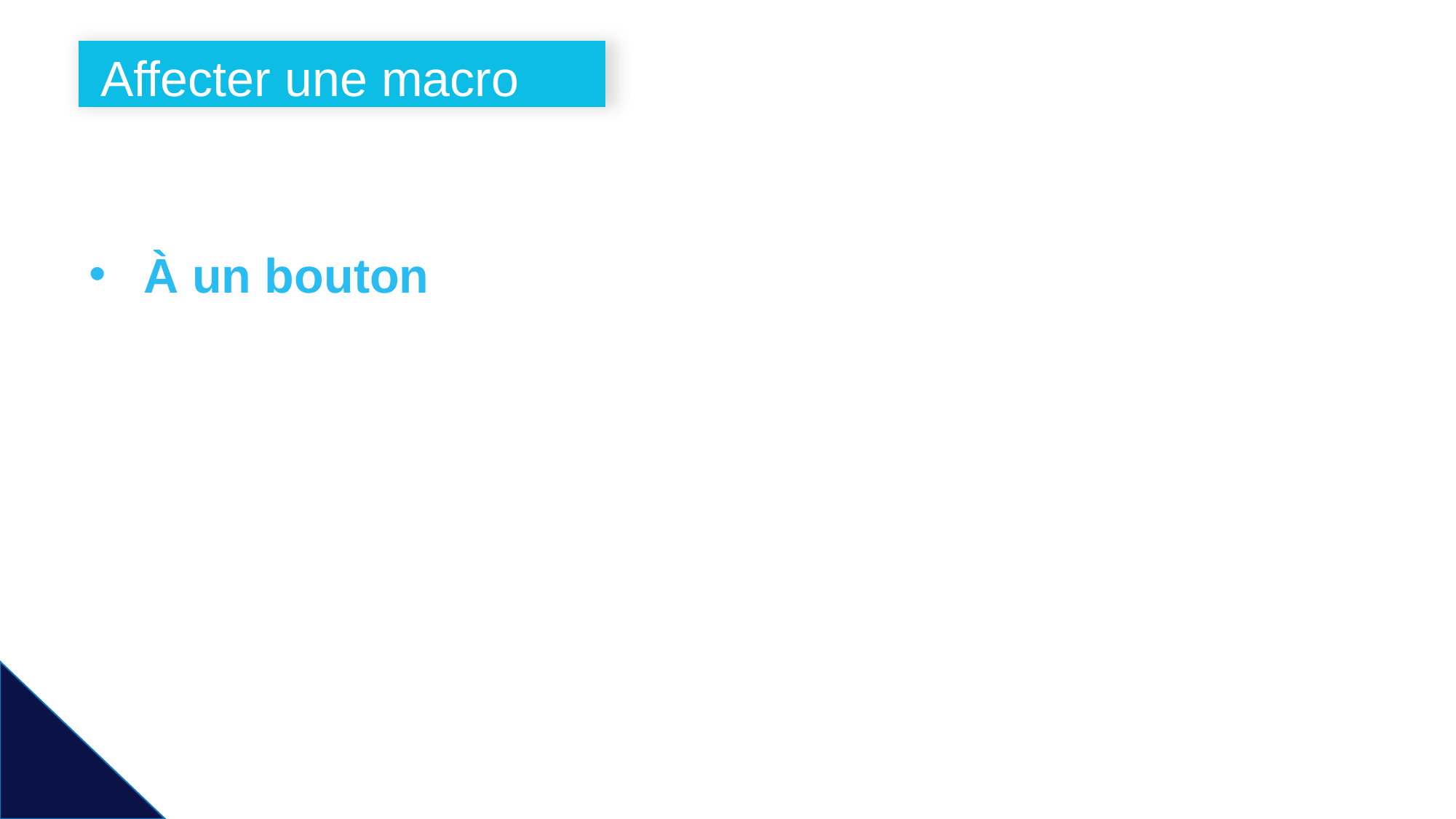

# Affecter une macro
À un bouton